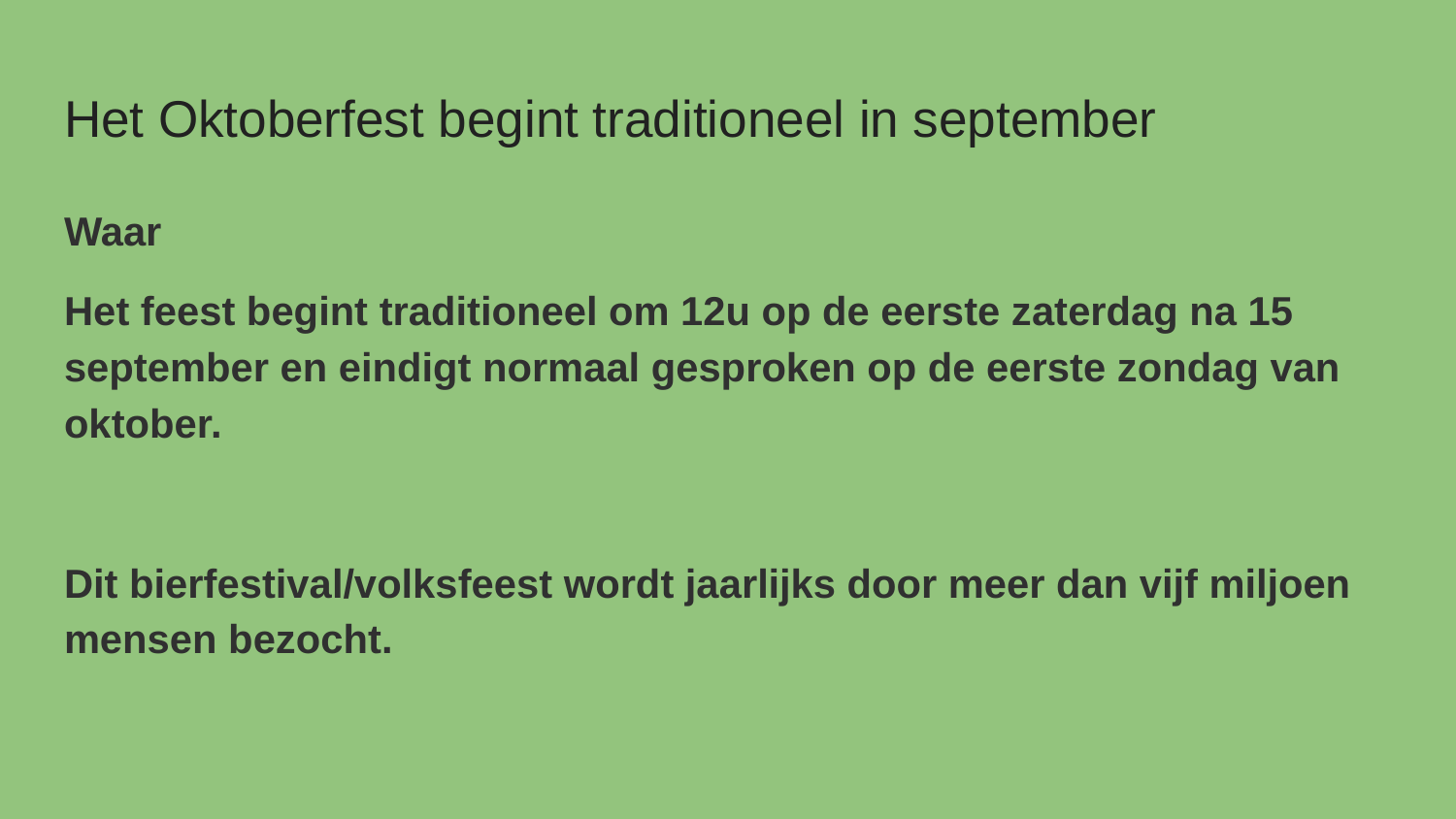

# Het Oktoberfest begint traditioneel in september
Waar
Het feest begint traditioneel om 12u op de eerste zaterdag na 15 september en eindigt normaal gesproken op de eerste zondag van oktober.

Dit bierfestival/volksfeest wordt jaarlijks door meer dan vijf miljoen mensen bezocht.